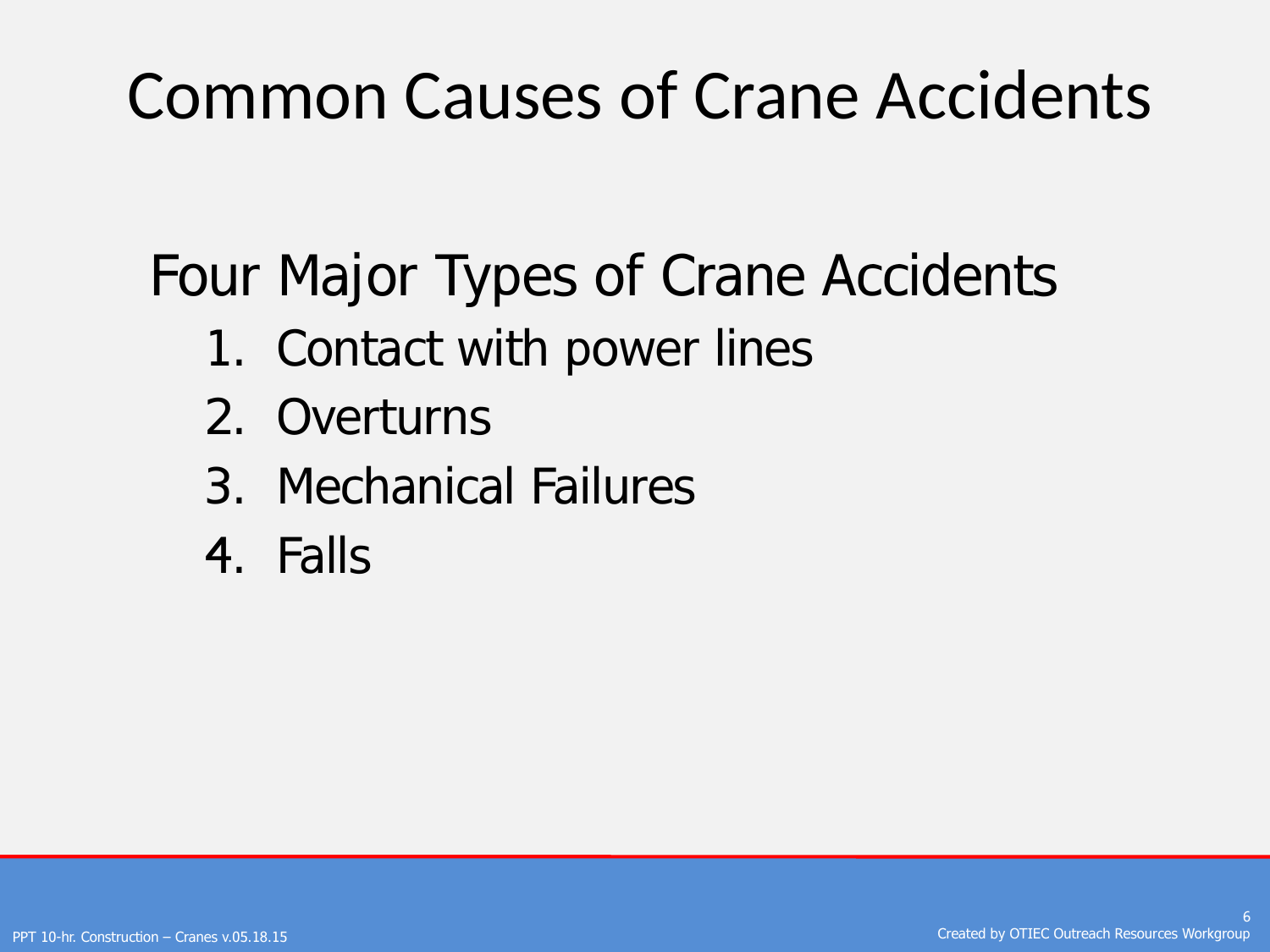

# Common Causes of Crane Accidents
Four Major Types of Crane Accidents
Contact with power lines
Overturns
Mechanical Failures
Falls